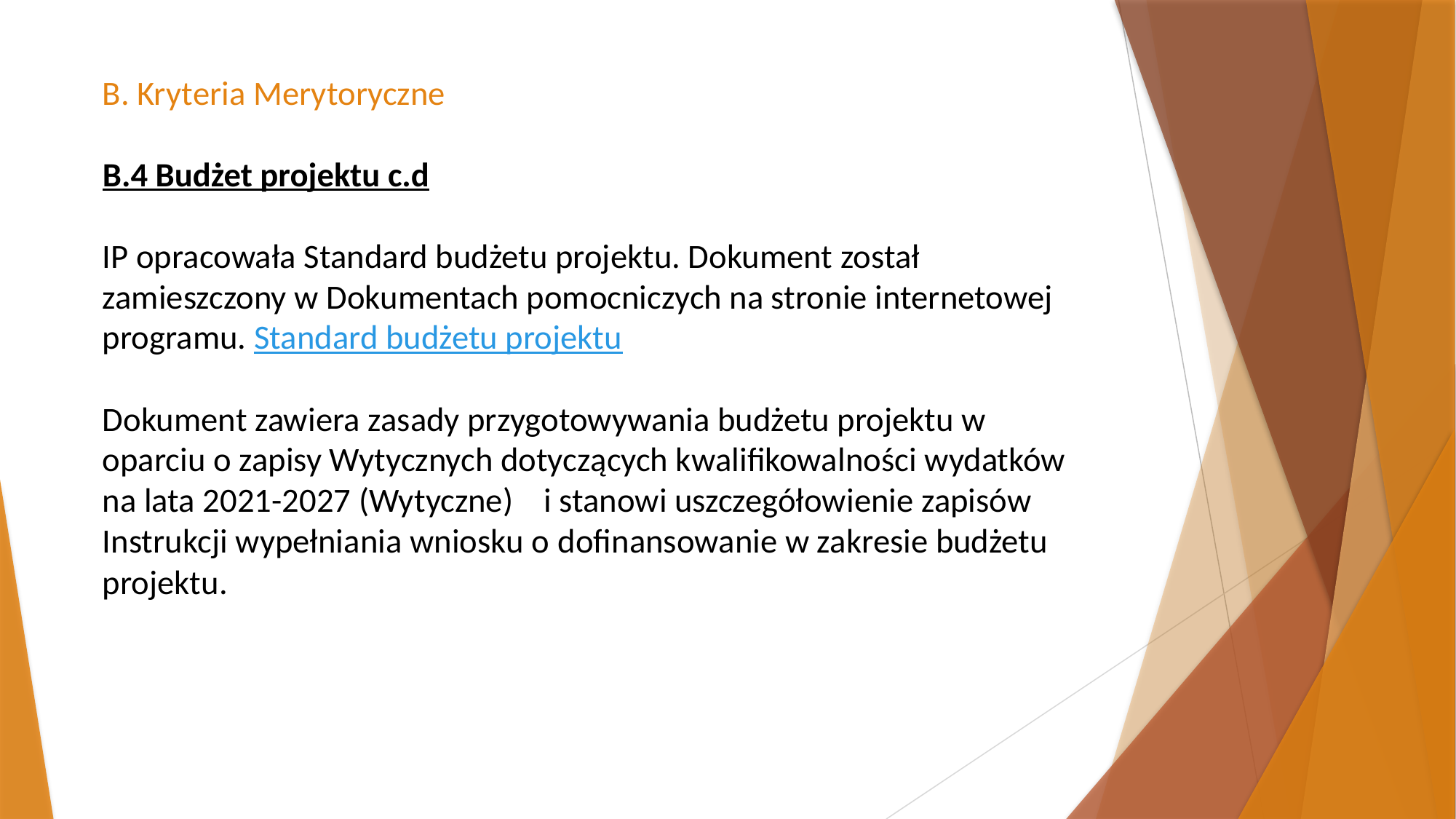

# B. Kryteria Merytoryczne B.4 Budżet projektu c.d IP opracowała Standard budżetu projektu. Dokument został zamieszczony w Dokumentach pomocniczych na stronie internetowej programu. Standard budżetu projektu Dokument zawiera zasady przygotowywania budżetu projektu w oparciu o zapisy Wytycznych dotyczących kwalifikowalności wydatków na lata 2021-2027 (Wytyczne)    i stanowi uszczegółowienie zapisów Instrukcji wypełniania wniosku o dofinansowanie w zakresie budżetu projektu.